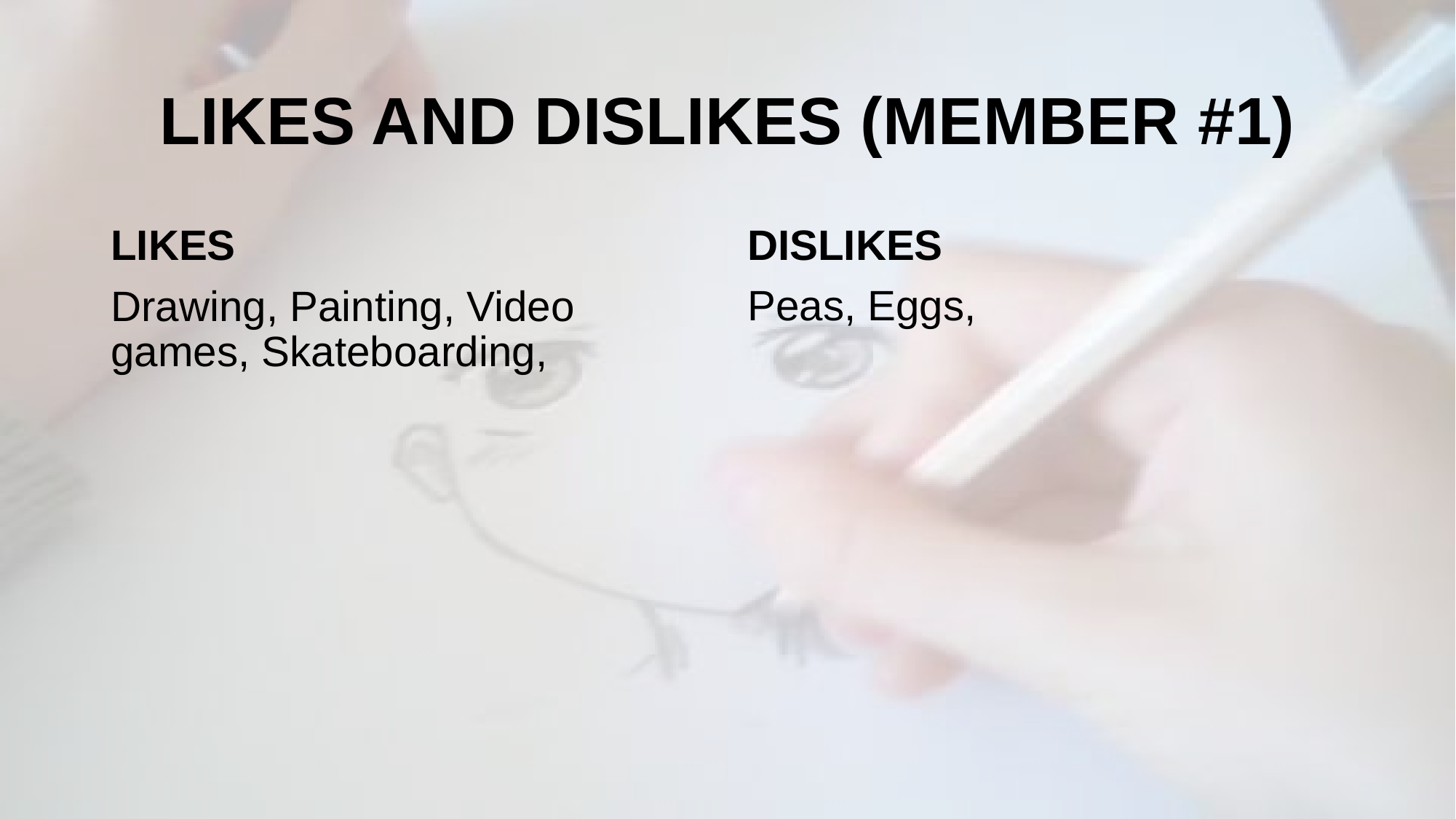

# LIKES AND DISLIKES (MEMBER #1)
LIKES
Drawing, Painting, Video games, Skateboarding,
DISLIKES
Peas, Eggs,